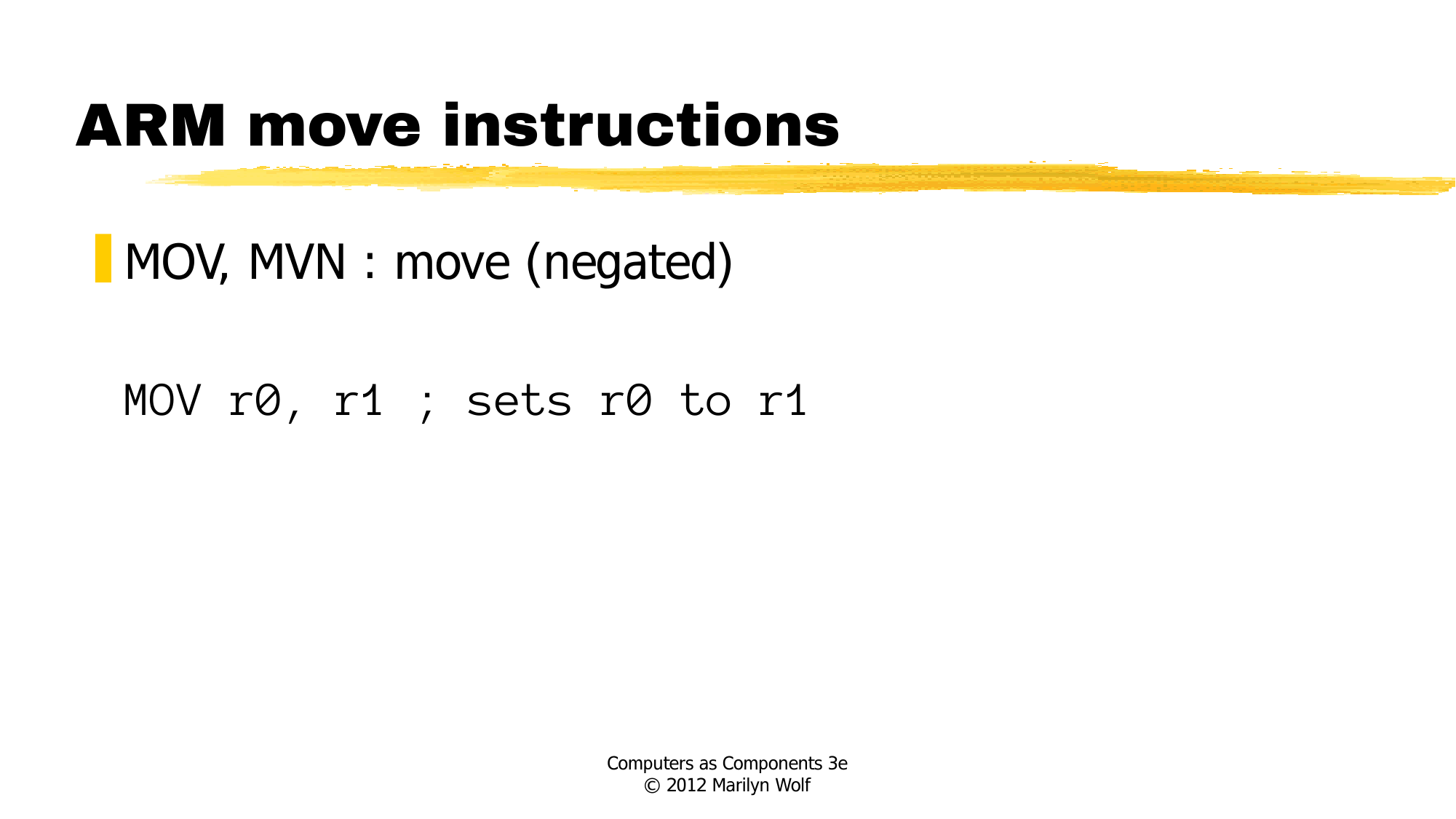

# ARM move instructions
MOV, MVN : move (negated)

	MOV r0, r1 ; sets r0 to r1